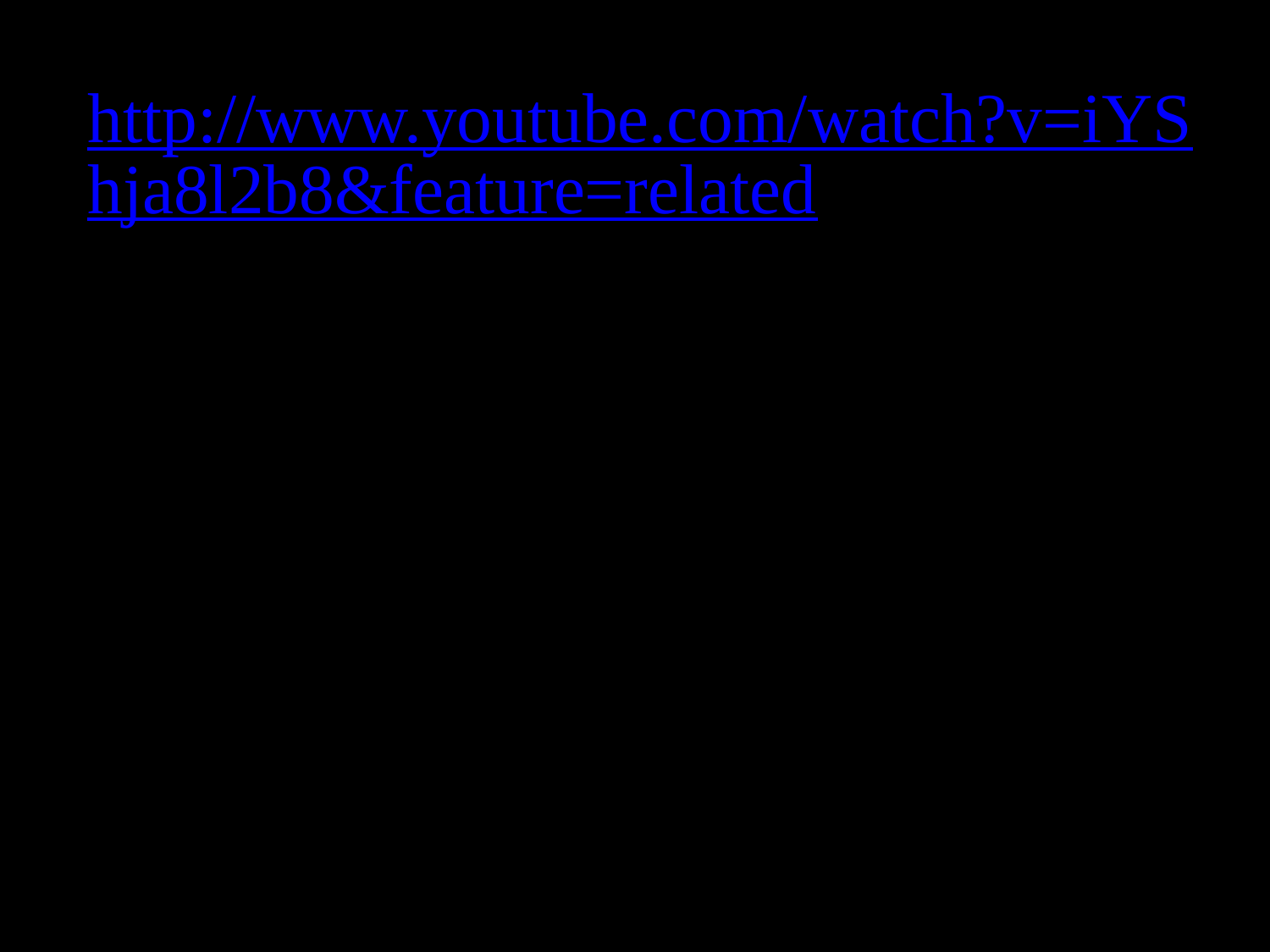

http://www.youtube.com/watch?v=iYShja8l2b8&feature=related
Ссылка для вставки в презентацию фильма